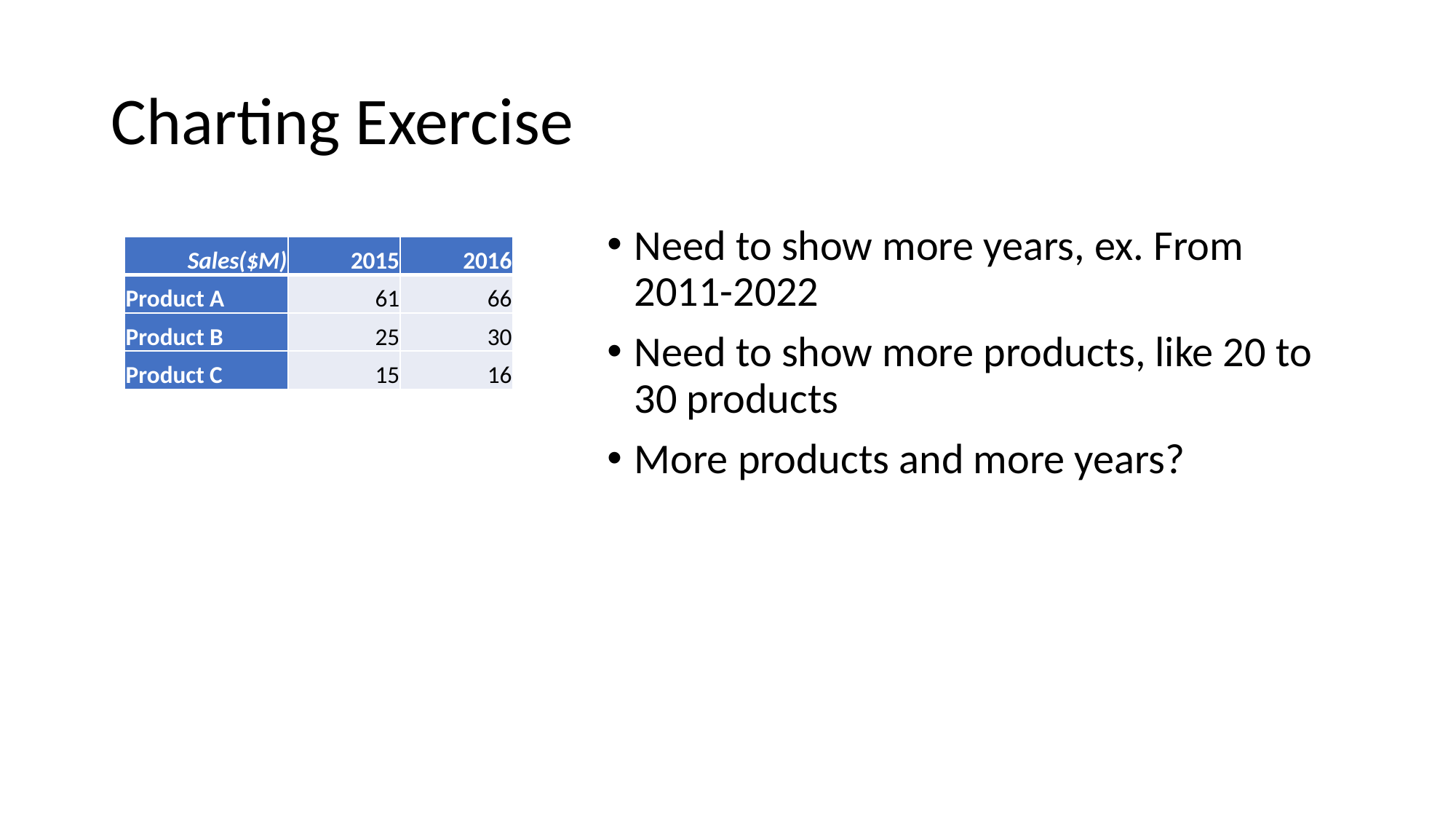

# Charting Exercise
Need to show more years, ex. From 2011-2022
Need to show more products, like 20 to 30 products
More products and more years?
| Sales($M) | 2015 | 2016 |
| --- | --- | --- |
| Product A | 61 | 66 |
| Product B | 25 | 30 |
| Product C | 15 | 16 |